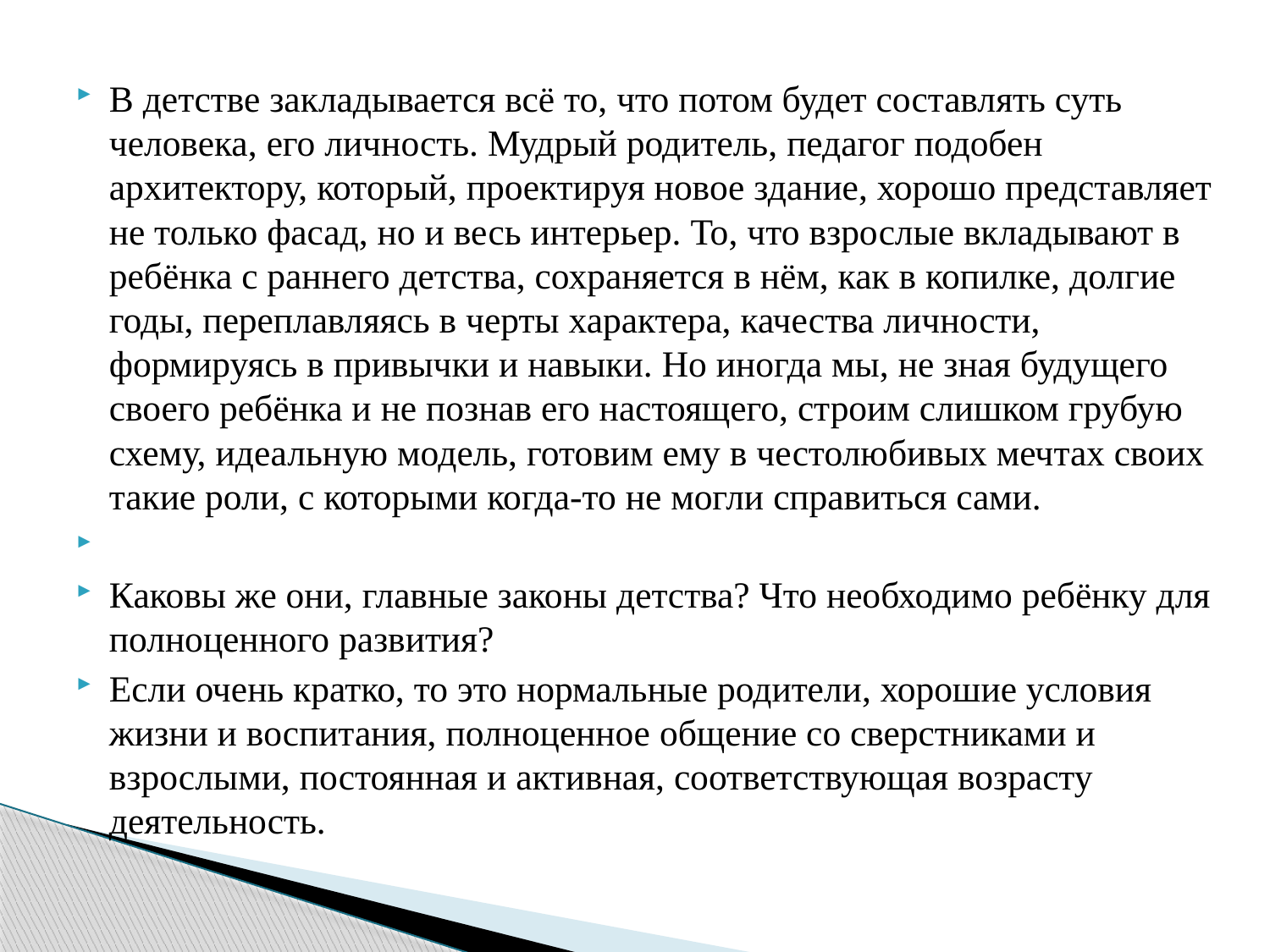

В детстве закладывается всё то, что потом будет составлять суть человека, его личность. Мудрый родитель, педагог подобен архитектору, который, проектируя новое здание, хорошо представляет не только фасад, но и весь интерьер. То, что взрослые вкладывают в ребёнка с раннего детства, сохраняется в нём, как в копилке, долгие годы, переплавляясь в черты характера, качества личности, формируясь в привычки и навыки. Но иногда мы, не зная будущего своего ребёнка и не познав его настоящего, строим слишком грубую схему, идеальную модель, готовим ему в честолюбивых мечтах своих такие роли, с которыми когда-то не могли справиться сами.

Каковы же они, главные законы детства? Что необходимо ребёнку для полноценного развития?
Если очень кратко, то это нормальные родители, хорошие условия жизни и воспитания, полноценное общение со сверстниками и взрослыми, постоянная и активная, соответствующая возрасту деятельность.

#